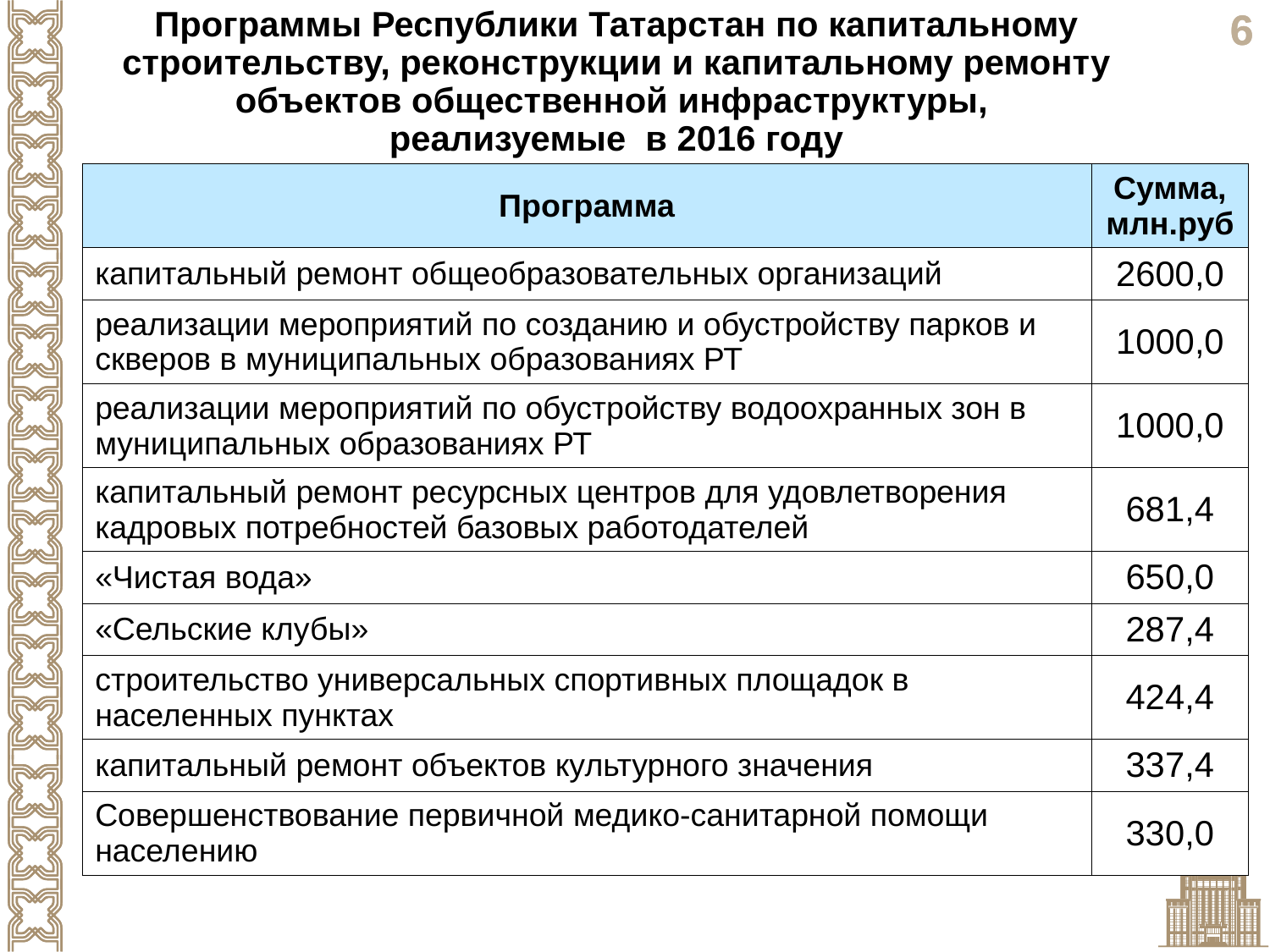

Программы Республики Татарстан по капитальному строительству, реконструкции и капитальному ремонту объектов общественной инфраструктуры,
реализуемые  в 2016 году
| Программа | Сумма, млн.руб |
| --- | --- |
| капитальный ремонт общеобразовательных организаций | 2600,0 |
| реализации мероприятий по созданию и обустройству парков и скверов в муниципальных образованиях РТ | 1000,0 |
| реализации мероприятий по обустройству водоохранных зон в муниципальных образованиях РТ | 1000,0 |
| капитальный ремонт ресурсных центров для удовлетворения кадровых потребностей базовых работодателей | 681,4 |
| «Чистая вода» | 650,0 |
| «Сельские клубы» | 287,4 |
| строительство универсальных спортивных площадок в населенных пунктах | 424,4 |
| капитальный ремонт объектов культурного значения | 337,4 |
| Совершенствование первичной медико-санитарной помощи населению | 330,0 |